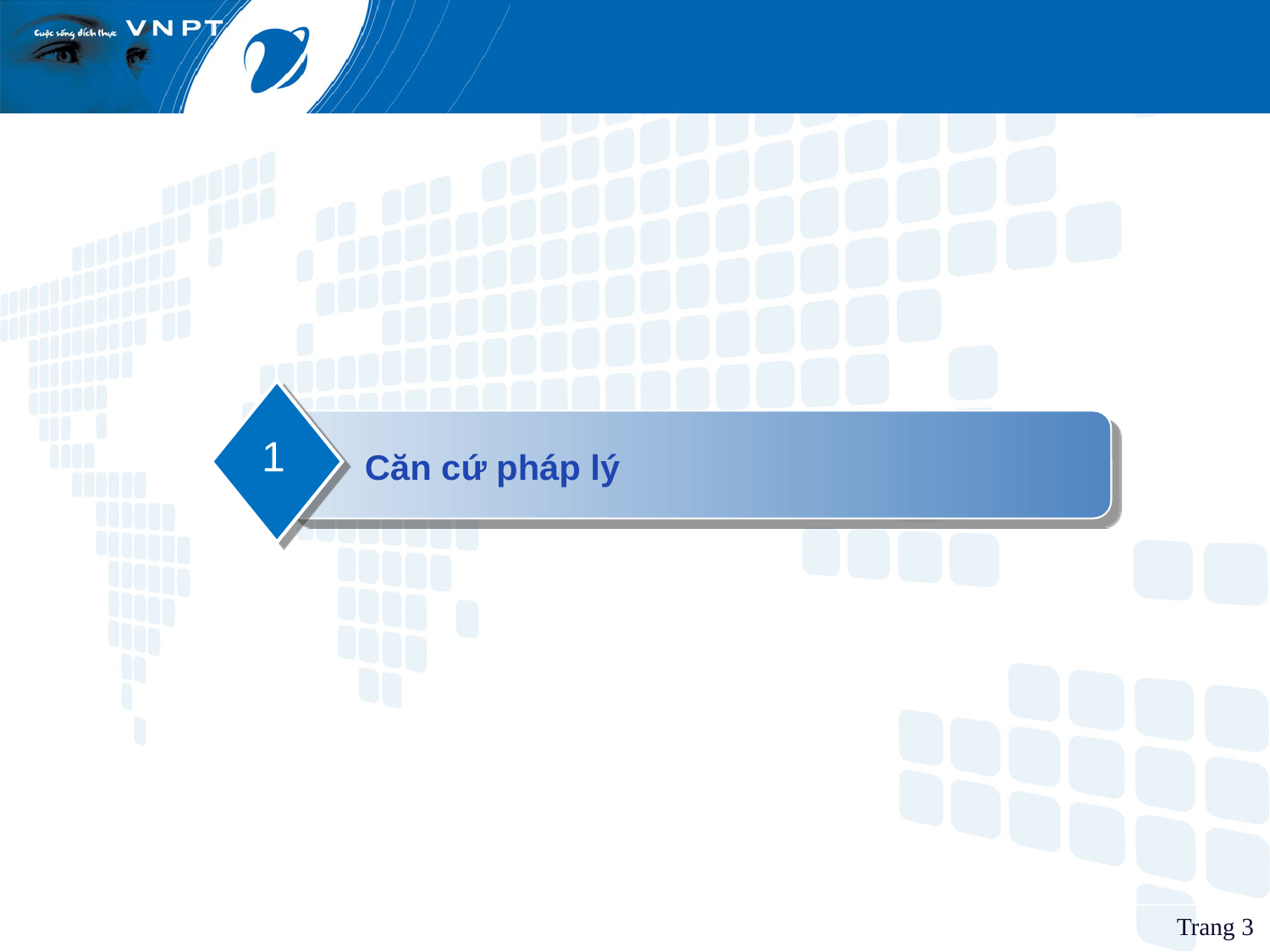

1
Căn cứ pháp lý
Trang 3